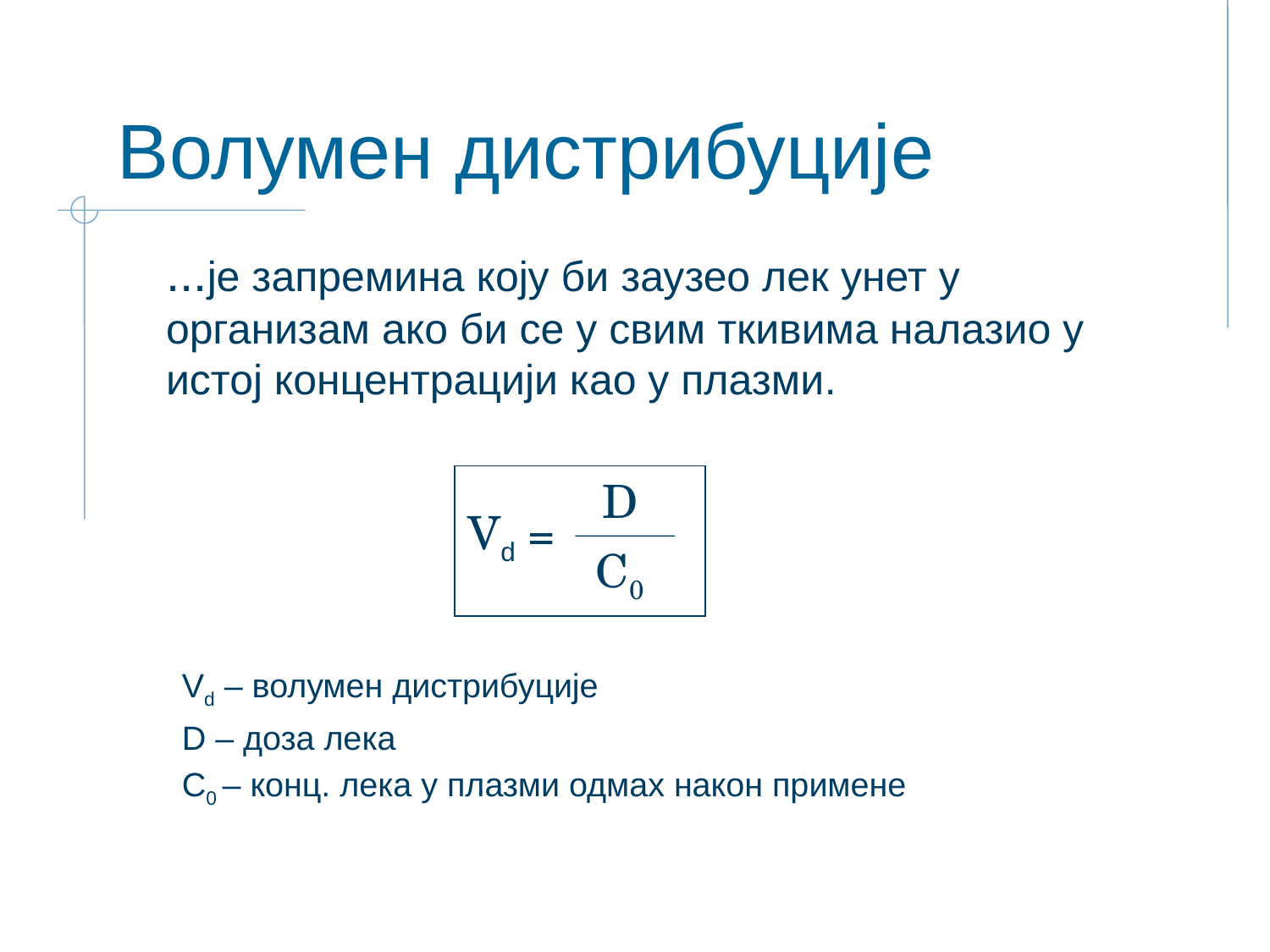

# Волумен дистрибуције
	...је запремина коју би заузео лек унет у организам ако би се у свим ткивима налазио у истој концентрацији као у плазми.

Vd – волумен дистрибуције
D – доза лека
C0 – конц. лека у плазми одмах након примене

D
Vd =
C0